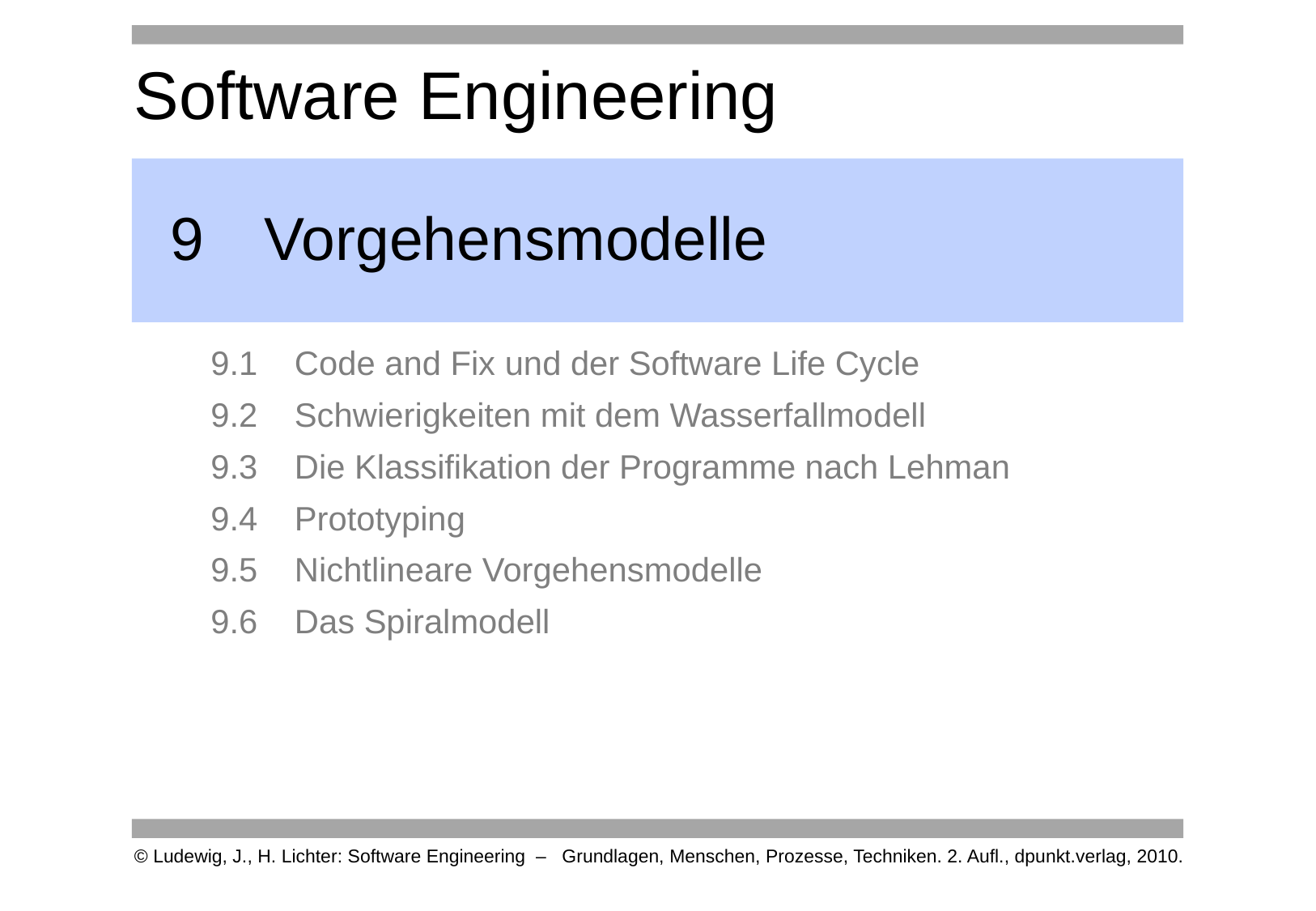

# 9	Vorgehensmodelle
9.1	Code and Fix und der Software Life Cycle
9.2	Schwierigkeiten mit dem Wasserfallmodell
9.3	Die Klassifikation der Programme nach Lehman
9.4	Prototyping
9.5	Nichtlineare Vorgehensmodelle
9.6	Das Spiralmodell